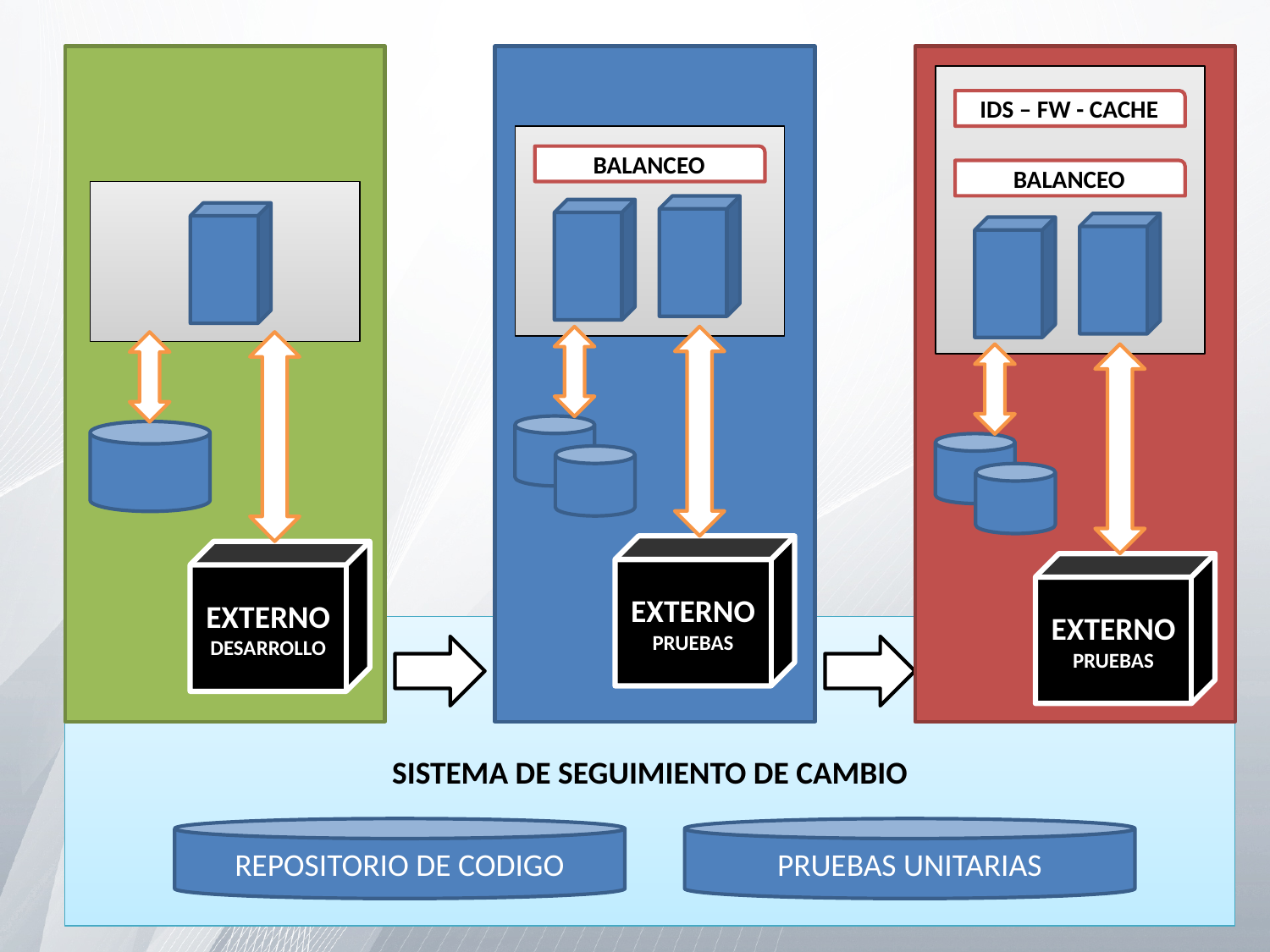

IDS – FW - CACHE

BALANCEO
BALANCEO

EXTERNO PRUEBAS
EXTERNO DESARROLLO
EXTERNO PRUEBAS
SISTEMA DE SEGUIMIENTO DE CAMBIO

REPOSITORIO DE CODIGO
PRUEBAS UNITARIAS